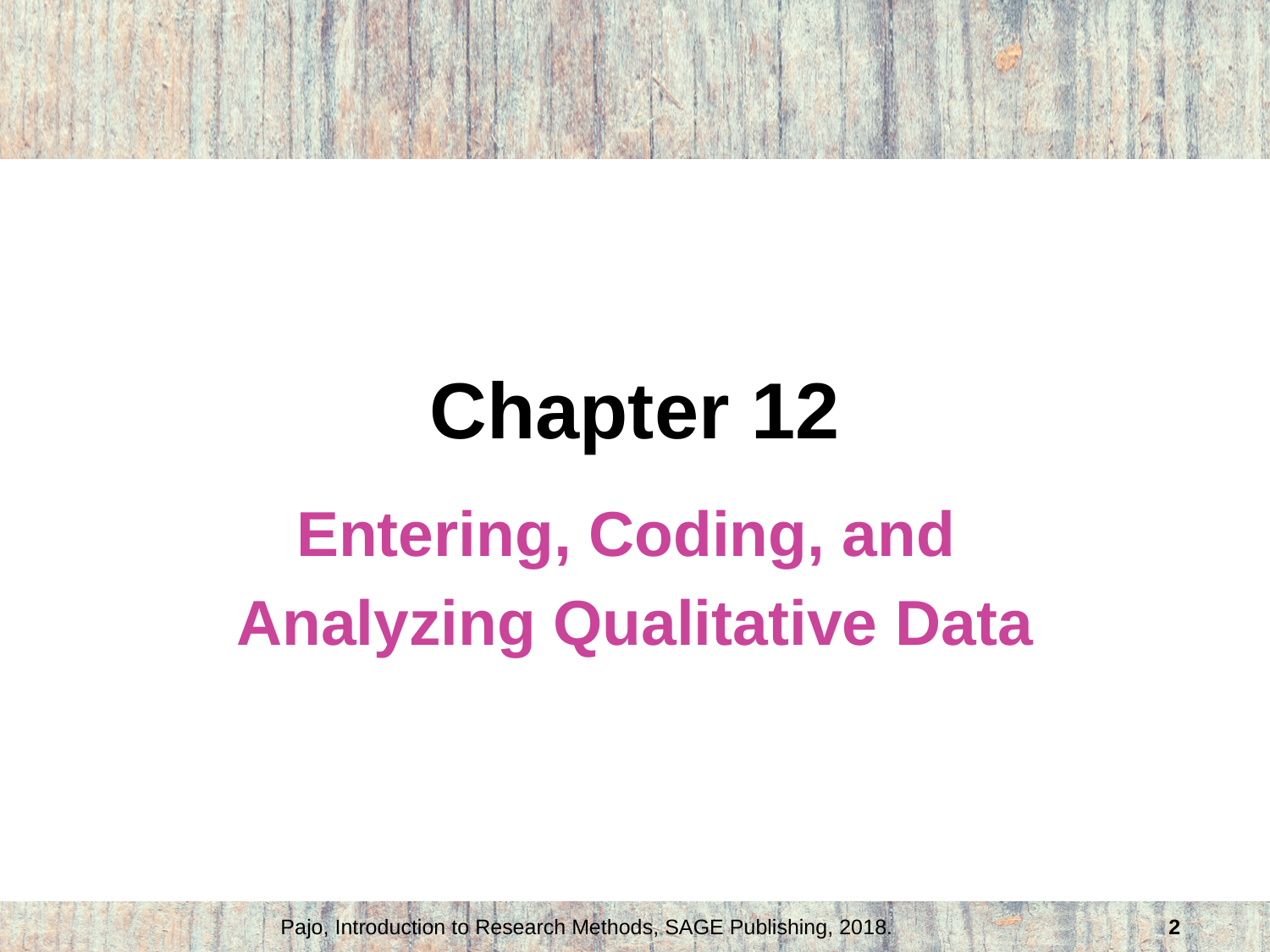

# Chapter 12
Entering, Coding, and
Analyzing Qualitative Data
Pajo, Introduction to Research Methods, SAGE Publishing, 2018.
2